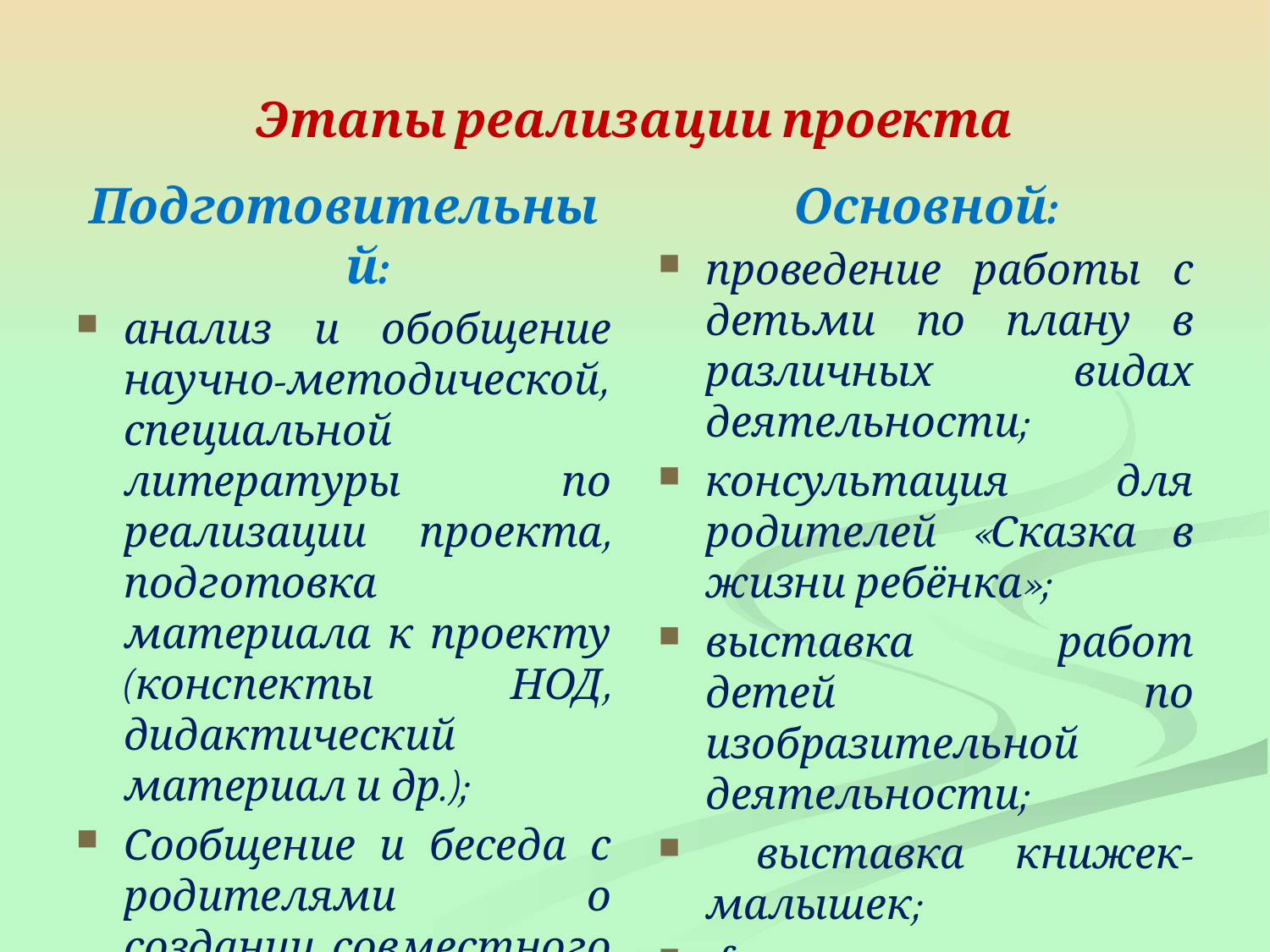

# Этапы реализации проекта
Подготовительный:
анализ и обобщение научно-методической, специальной литературы по реализации проекта, подготовка материала к проекту (конспекты НОД, дидактический материал и др.);
Сообщение и беседа с родителями о создании совместного проекта «В гостях у сказки», приобщение родителей к участию в проекте.

Основной:
проведение работы с детьми по плану в различных видах деятельности;
консультация для родителей «Сказка в жизни ребёнка»;
выставка работ детей по изобразительной деятельности;
 выставка книжек-малышек;
фото - выставка «Читаем вместе»